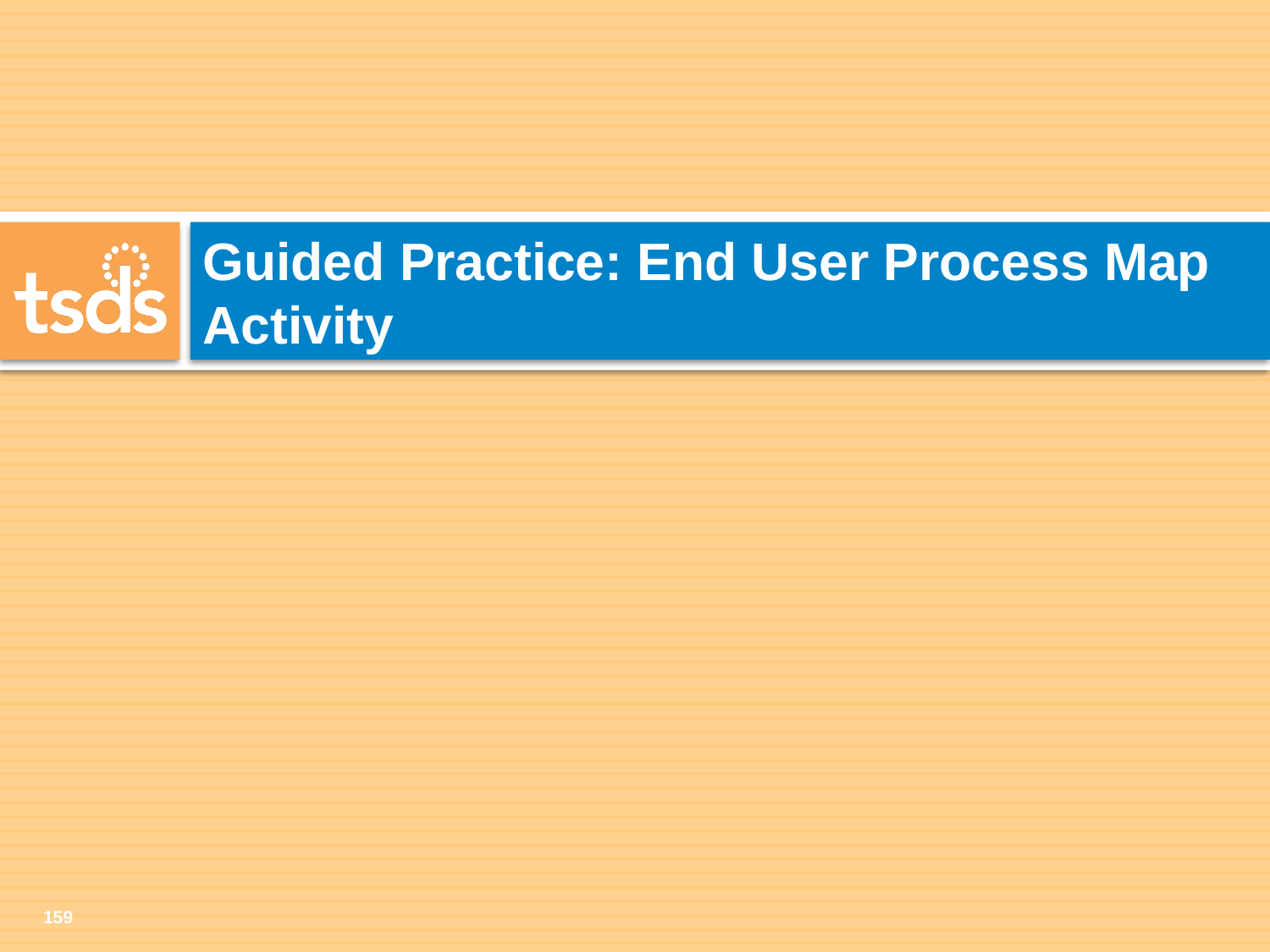

# Guided Practice: End User Process Map Activity
159